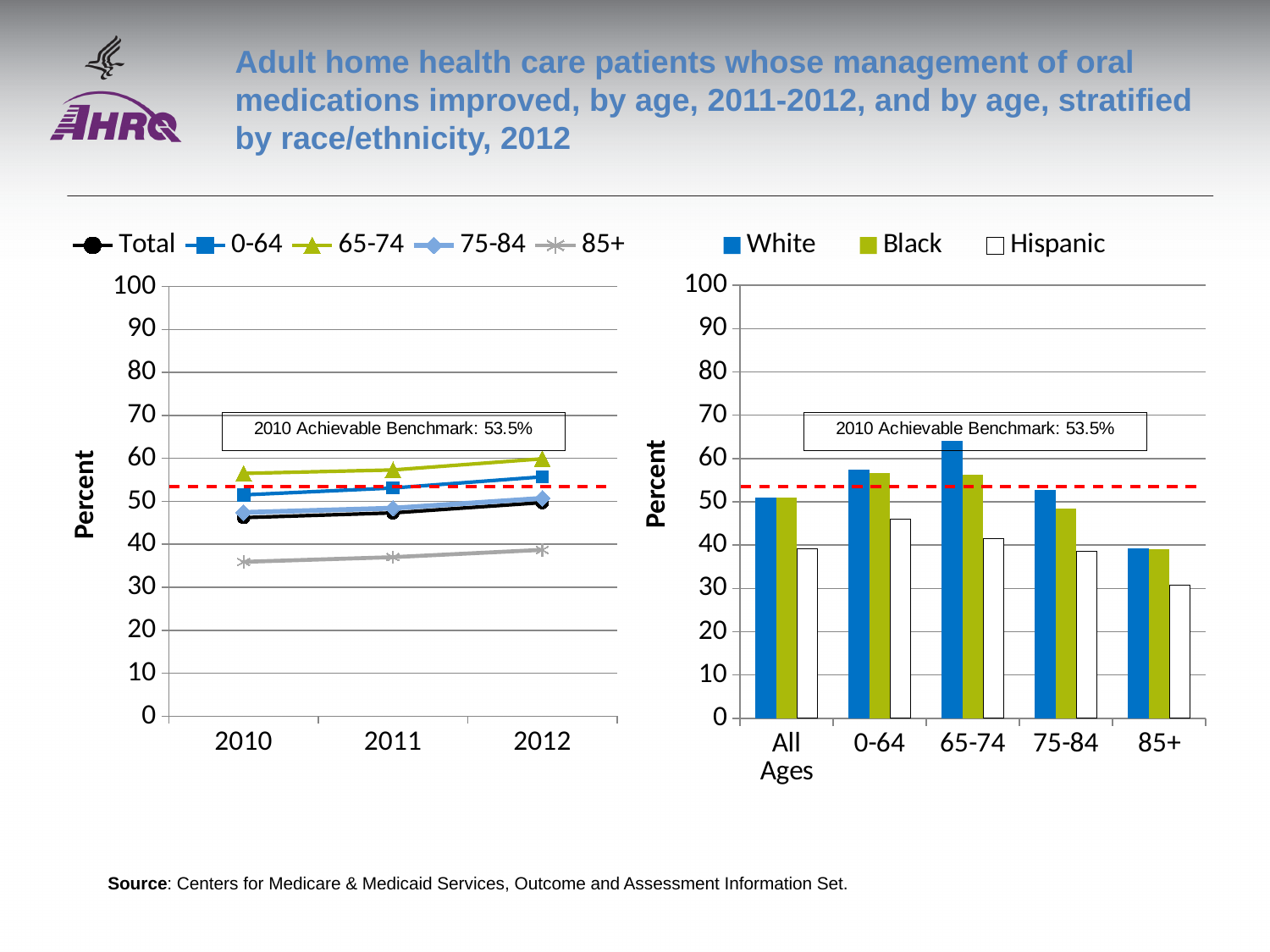

# Adult home health care patients whose management of oral medications improved, by age, 2011-2012, and by age, stratified by race/ethnicity, 2012

### Chart

| Category | Total | 0-64 | 65-74 | 75-84 | 85+ |
|---|---|---|---|---|---|
| 2010 | 46.2 | 51.5 | 56.5 | 47.4 | 35.9 |
| 2011 | 47.3 | 53.1 | 57.3 | 48.4 | 37.0 |
| 2012 | 49.7 | 55.7 | 59.9 | 50.7 | 38.7 |

### Chart

| Category | White | Black | Hispanic |
|---|---|---|---|
| All Ages | 50.9 | 51.0 | 39.2 |
| 0-64 | 57.4 | 56.6 | 45.9 |
| 65-74 | 64.1 | 56.2 | 41.4 |
| 75-84 | 52.7 | 48.4 | 38.6 |
| 85+ | 39.3 | 39.0 | 30.8 |
Source: Centers for Medicare & Medicaid Services, Outcome and Assessment Information Set.